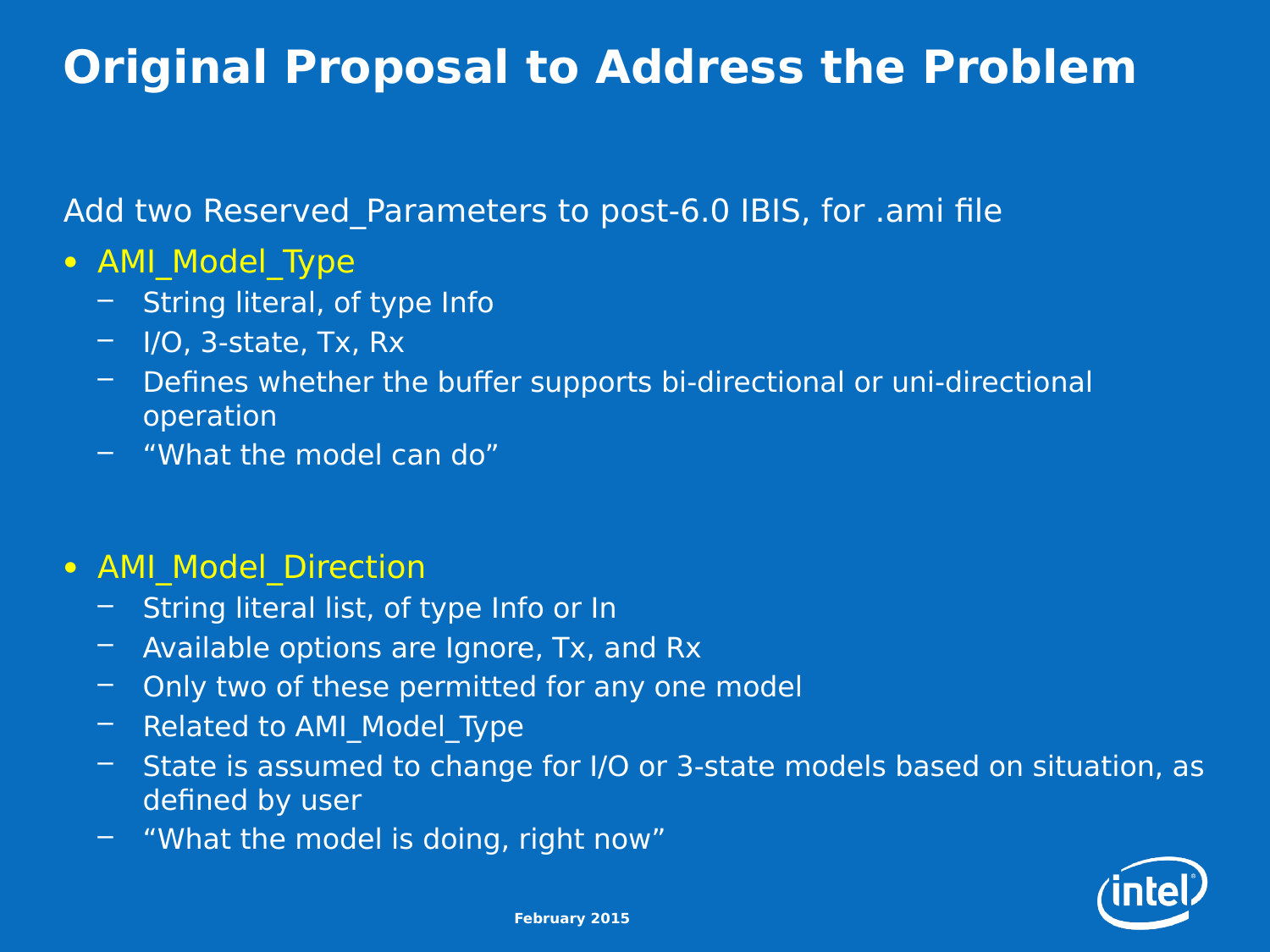

# Original Proposal to Address the Problem
Add two Reserved_Parameters to post-6.0 IBIS, for .ami file
AMI_Model_Type
String literal, of type Info
I/O, 3-state, Tx, Rx
Defines whether the buffer supports bi-directional or uni-directional operation
“What the model can do”

AMI_Model_Direction
String literal list, of type Info or In
Available options are Ignore, Tx, and Rx
Only two of these permitted for any one model
Related to AMI_Model_Type
State is assumed to change for I/O or 3-state models based on situation, as defined by user
“What the model is doing, right now”

February 2015